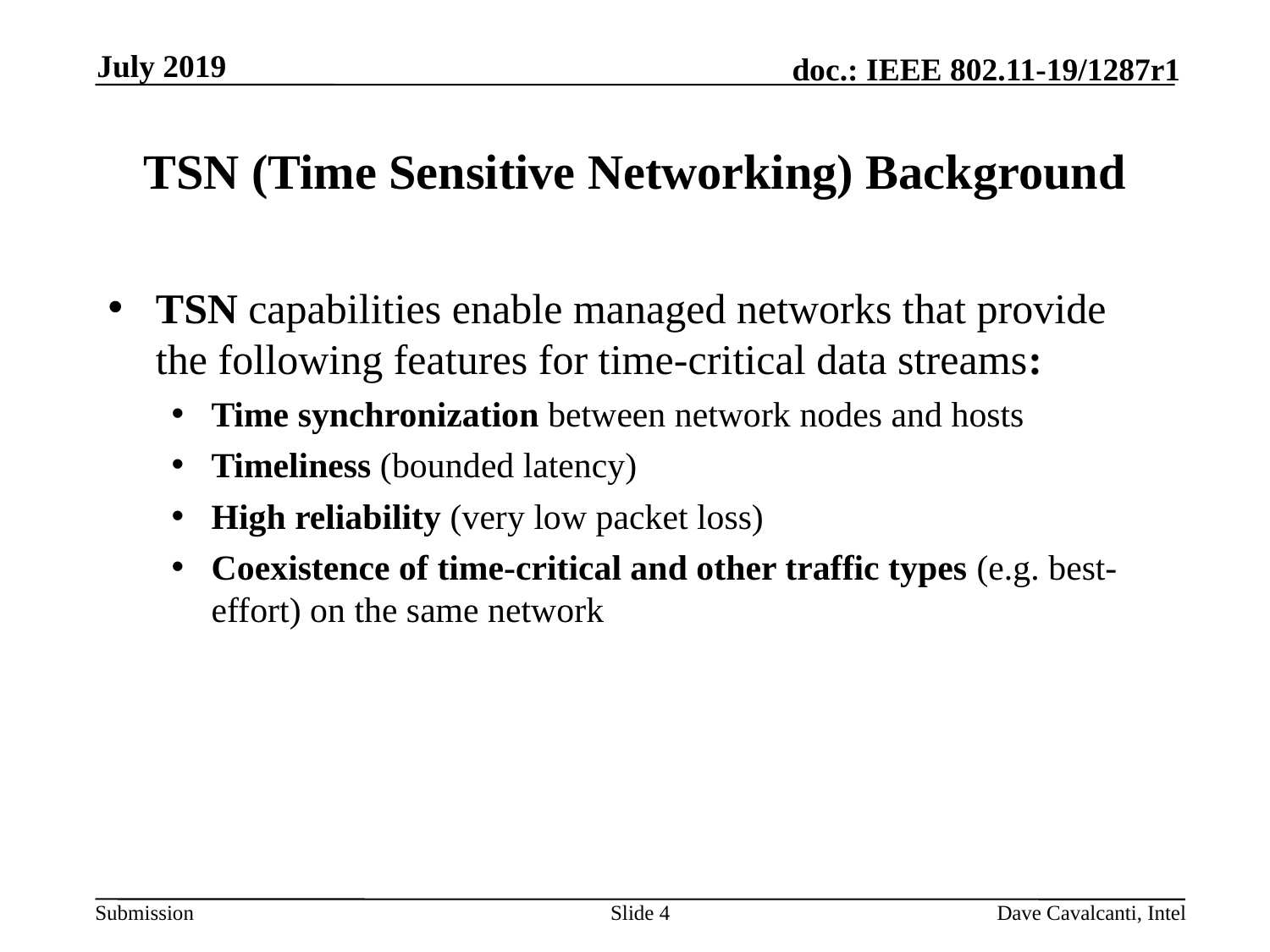

July 2019
# TSN (Time Sensitive Networking) Background
TSN capabilities enable managed networks that provide the following features for time-critical data streams:
Time synchronization between network nodes and hosts
Timeliness (bounded latency)
High reliability (very low packet loss)
Coexistence of time-critical and other traffic types (e.g. best-effort) on the same network
Slide 4
Dave Cavalcanti, Intel